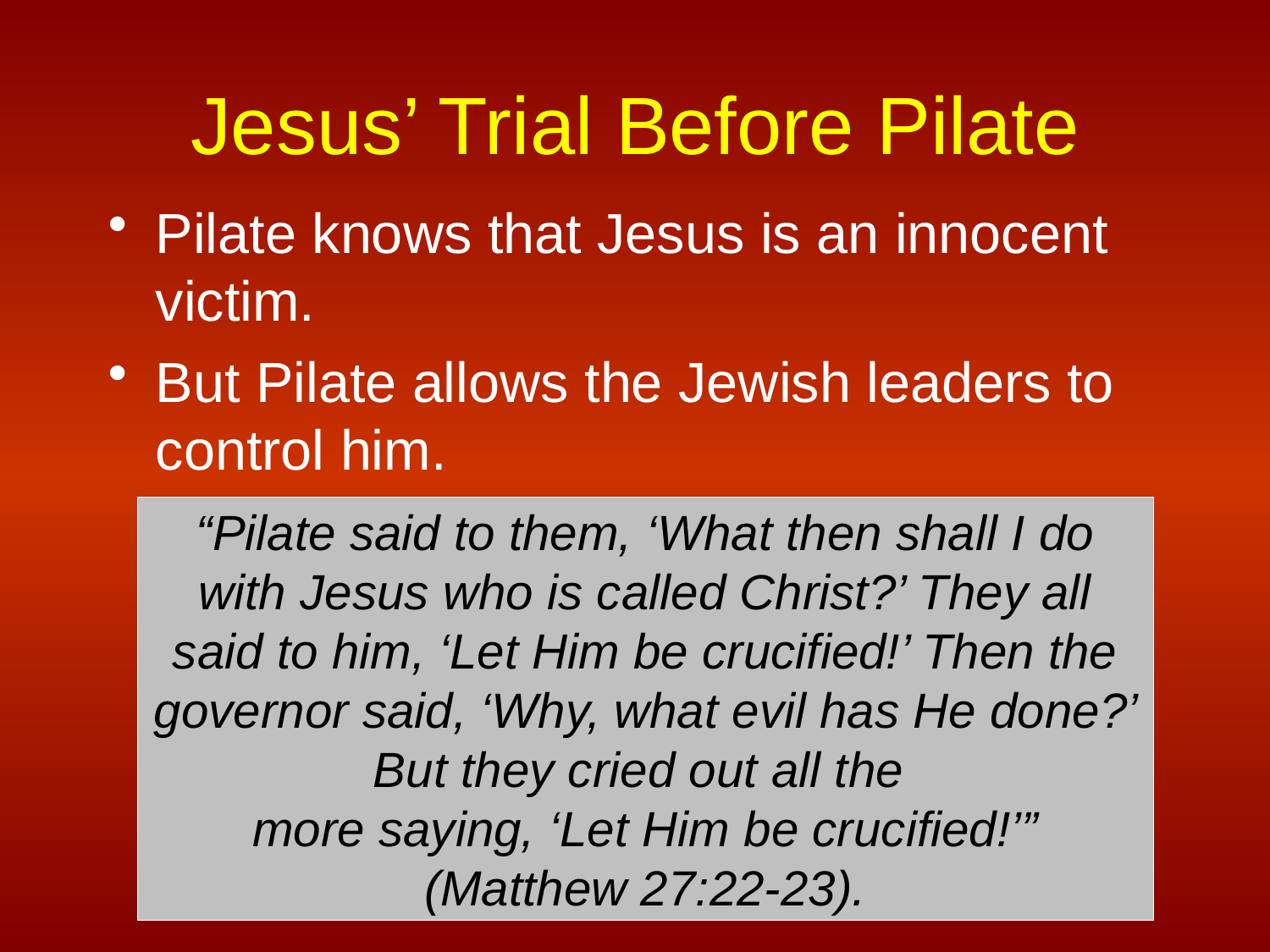

# Jesus’ Trial Before Pilate
Pilate knows that Jesus is an innocent victim.
But Pilate allows the Jewish leaders to control him.
“Pilate said to them, ‘What then shall I do with Jesus who is called Christ?’ They all said to him, ‘Let Him be crucified!’ Then the governor said, ‘Why, what evil has He done?’ But they cried out all the
more saying, ‘Let Him be crucified!’”
(Matthew 27:22-23).